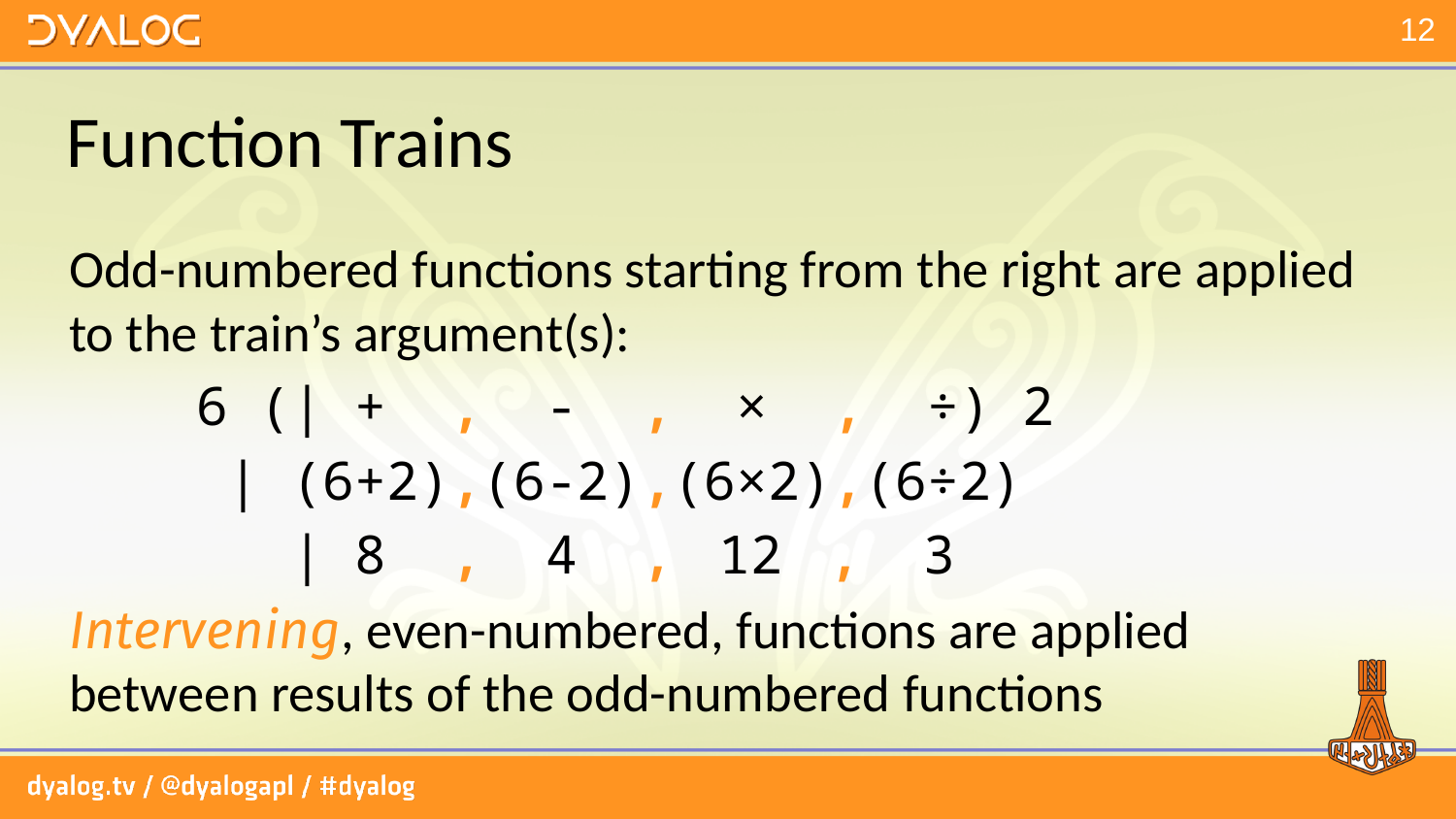

# Function Trains
Odd-numbered functions starting from the right are applied to the train’s argument(s):
    6 (| +  ,  -  ,  ×  ,  ÷) 2
     | (6+2),(6-2),(6×2),(6÷2)
       | 8  ,  4  ,  12  ,  3
Intervening, even-numbered, functions are applied between results of the odd-numbered functions